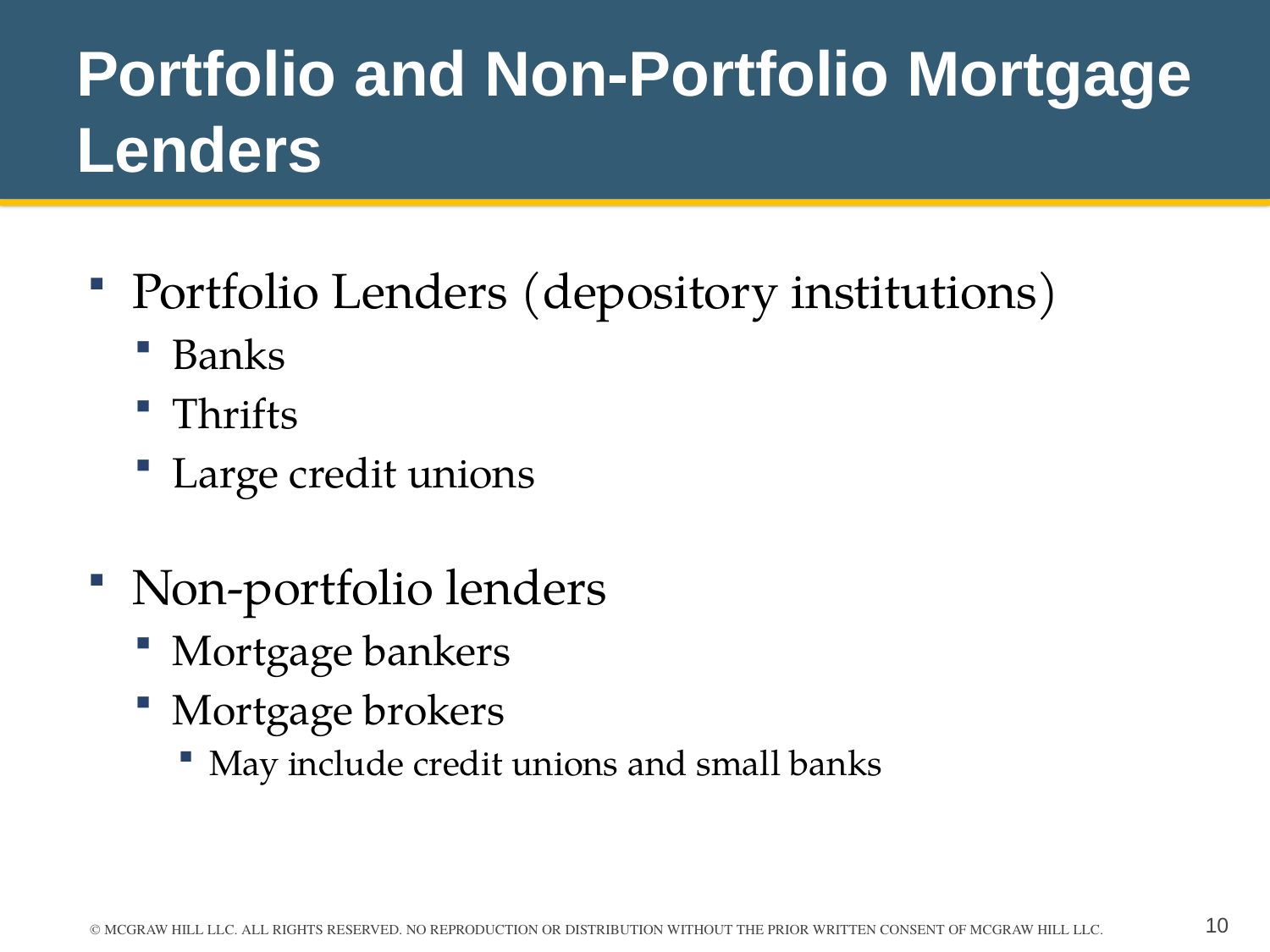

# Portfolio and Non-Portfolio Mortgage Lenders
Portfolio Lenders (depository institutions)
Banks
Thrifts
Large credit unions

Non-portfolio lenders
Mortgage bankers
Mortgage brokers
May include credit unions and small banks
© MCGRAW HILL LLC. ALL RIGHTS RESERVED. NO REPRODUCTION OR DISTRIBUTION WITHOUT THE PRIOR WRITTEN CONSENT OF MCGRAW HILL LLC.
10